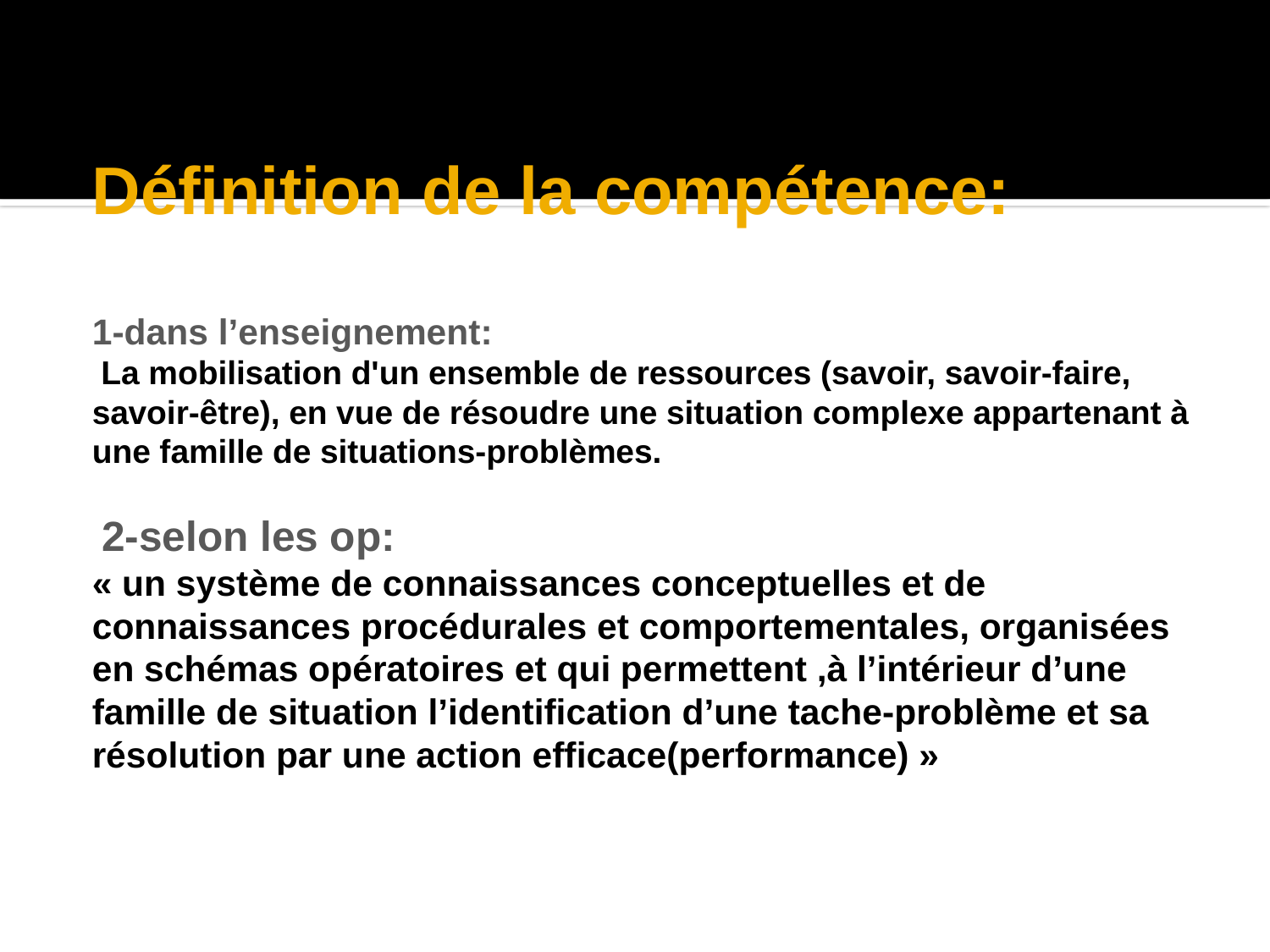

# Définition de la compétence: 1-dans l’enseignement: La mobilisation d'un ensemble de ressources (savoir, savoir-faire, savoir-être), en vue de résoudre une situation complexe appartenant à une famille de situations-problèmes. 2-selon les op: « un système de connaissances conceptuelles et de connaissances procédurales et comportementales, organisées en schémas opératoires et qui permettent ,à l’intérieur d’une famille de situation l’identification d’une tache-problème et sa résolution par une action efficace(performance) »